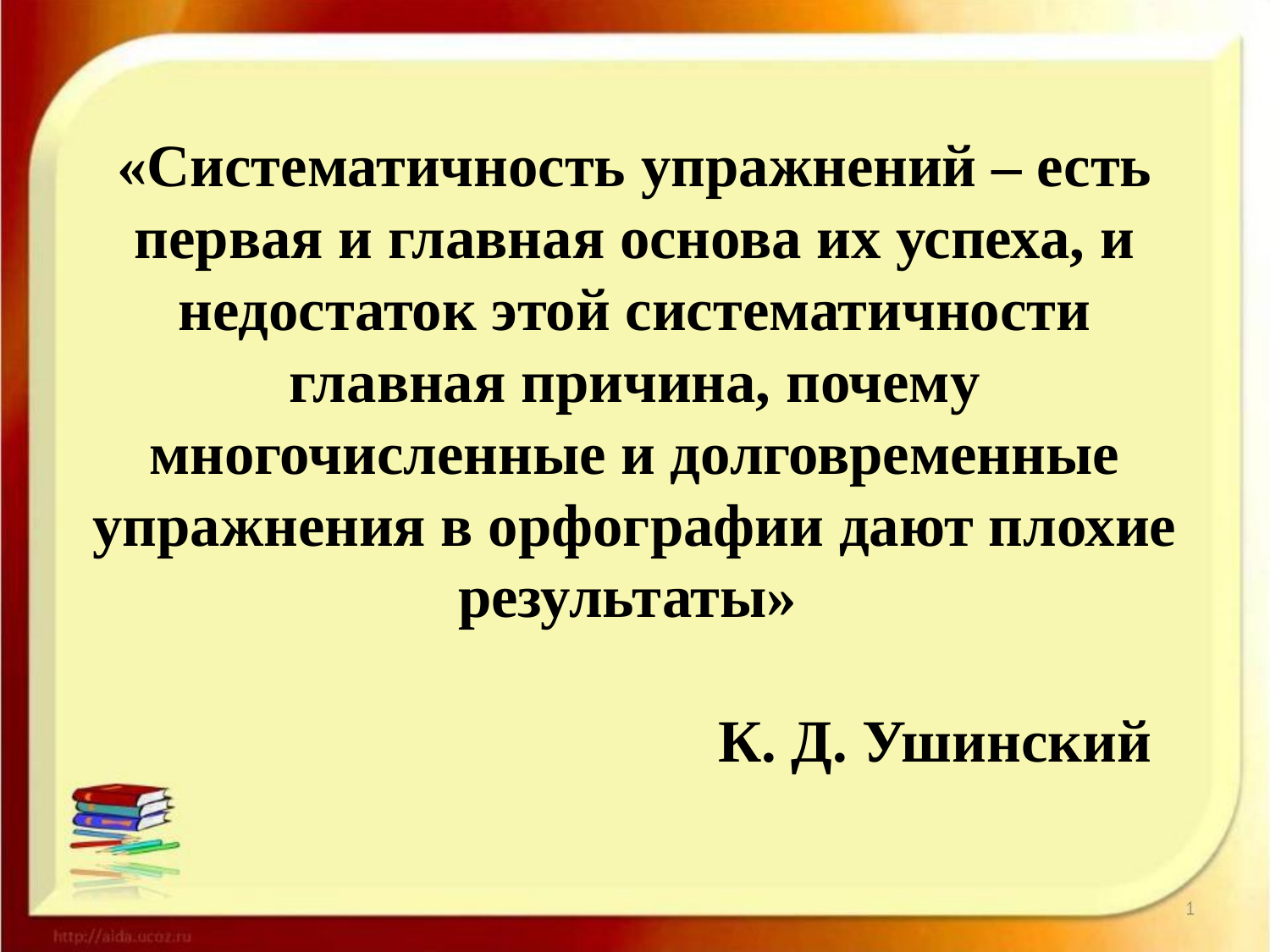

# «Систематичность упражнений – есть первая и главная основа их успеха, и недостаток этой систематичности главная причина, почему многочисленные и долговременные упражнения в орфографии дают плохие результаты»  К. Д. Ушинский